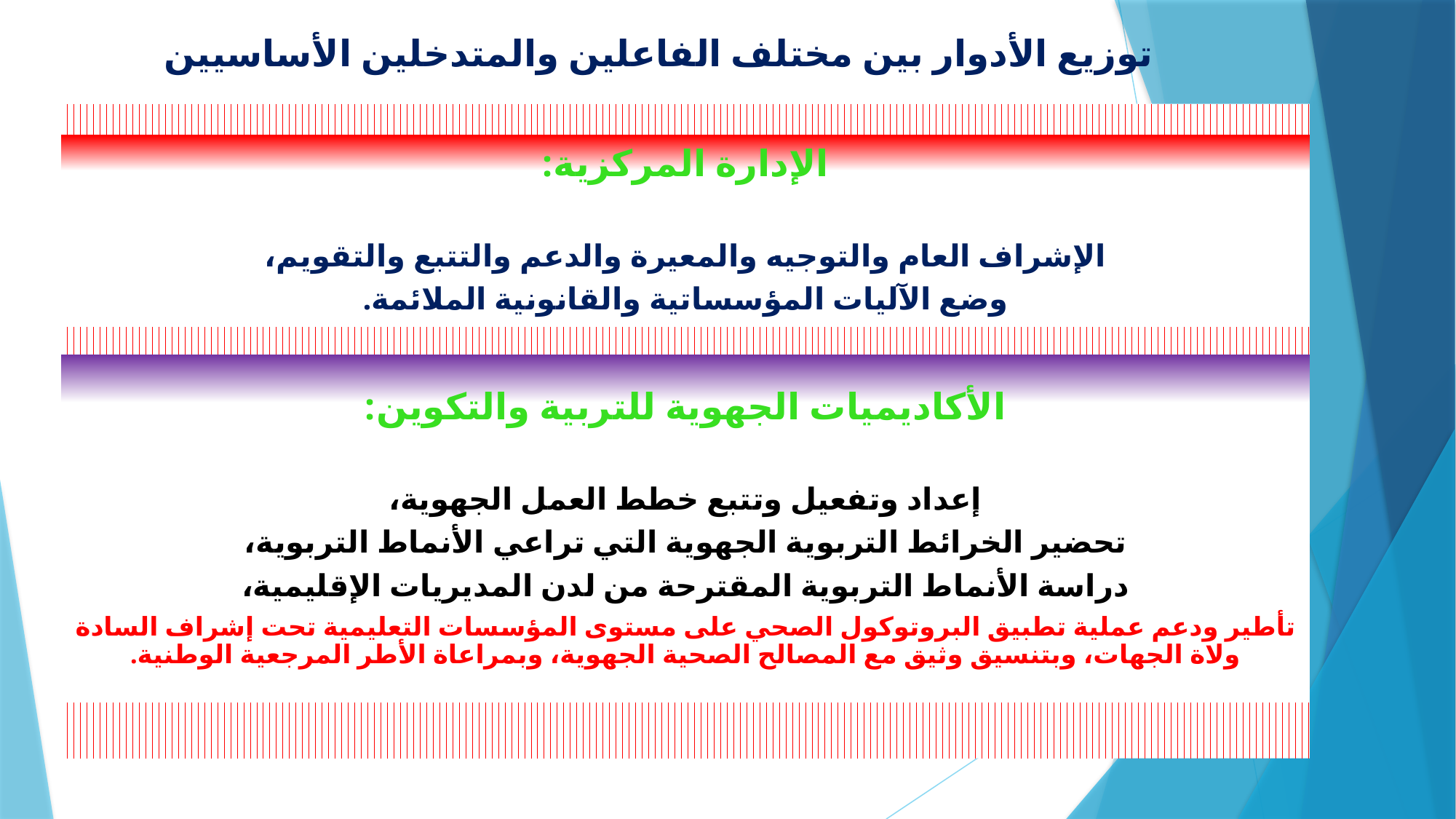

# توزيع الأدوار بين مختلف الفاعلين والمتدخلين الأساسيين
الإدارة المركزية:

الإشراف العام والتوجيه والمعيرة والدعم والتتبع والتقويم،
وضع الآليات المؤسساتية والقانونية الملائمة.
الأكاديميات الجهوية للتربية والتكوين:

إعداد وتفعيل وتتبع خطط العمل الجهوية،
تحضير الخرائط التربوية الجهوية التي تراعي الأنماط التربوية،
دراسة الأنماط التربوية المقترحة من لدن المديريات الإقليمية،
تأطير ودعم عملية تطبيق البروتوكول الصحي على مستوى المؤسسات التعليمية تحت إشراف السادة ولاة الجهات، وبتنسيق وثيق مع المصالح الصحية الجهوية، وبمراعاة الأطر المرجعية الوطنية.